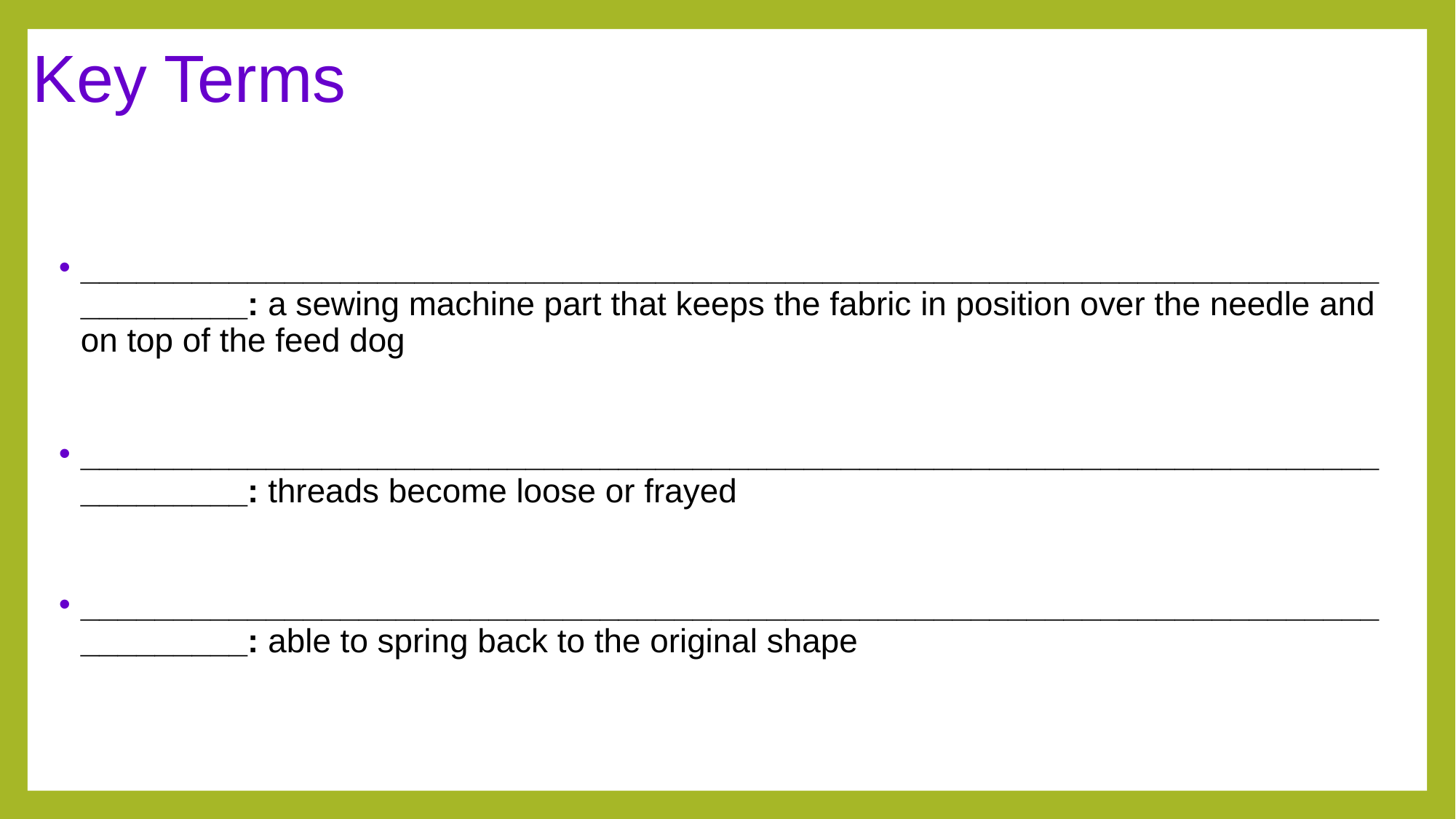

# Key Terms
_______________________________________________________________________________: a sewing machine part that keeps the fabric in position over the needle and on top of the feed dog

_______________________________________________________________________________: threads become loose or frayed

_______________________________________________________________________________: able to spring back to the original shape